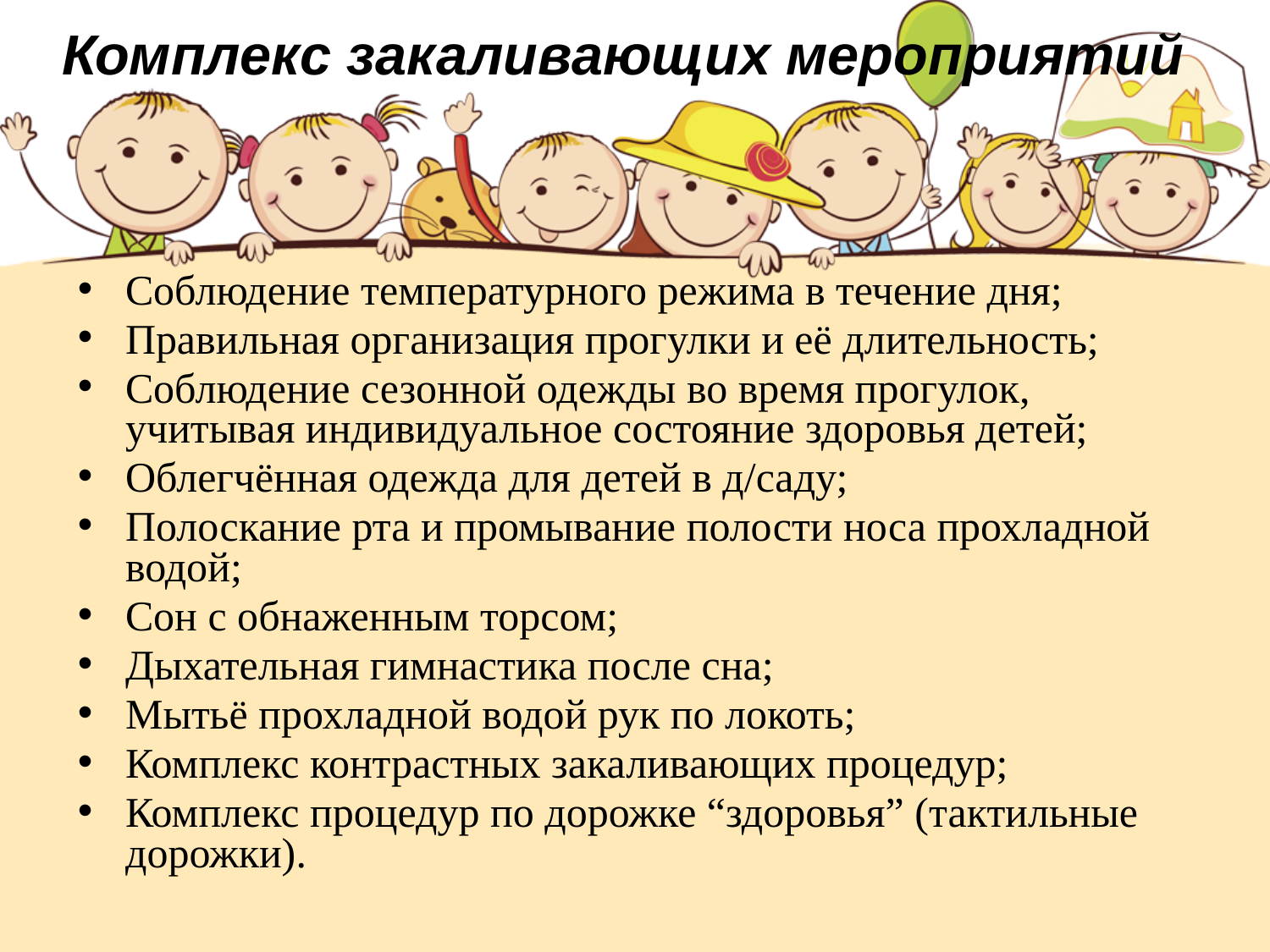

# Комплекс закаливающих мероприятий
Соблюдение температурного режима в течение дня;
Правильная организация прогулки и её длительность;
Соблюдение сезонной одежды во время прогулок, учитывая индивидуальное состояние здоровья детей;
Облегчённая одежда для детей в д/саду;
Полоскание рта и промывание полости носа прохладной водой;
Сон с обнаженным торсом;
Дыхательная гимнастика после сна;
Мытьё прохладной водой рук по локоть;
Комплекс контрастных закаливающих процедур;
Комплекс процедур по дорожке “здоровья” (тактильные дорожки).